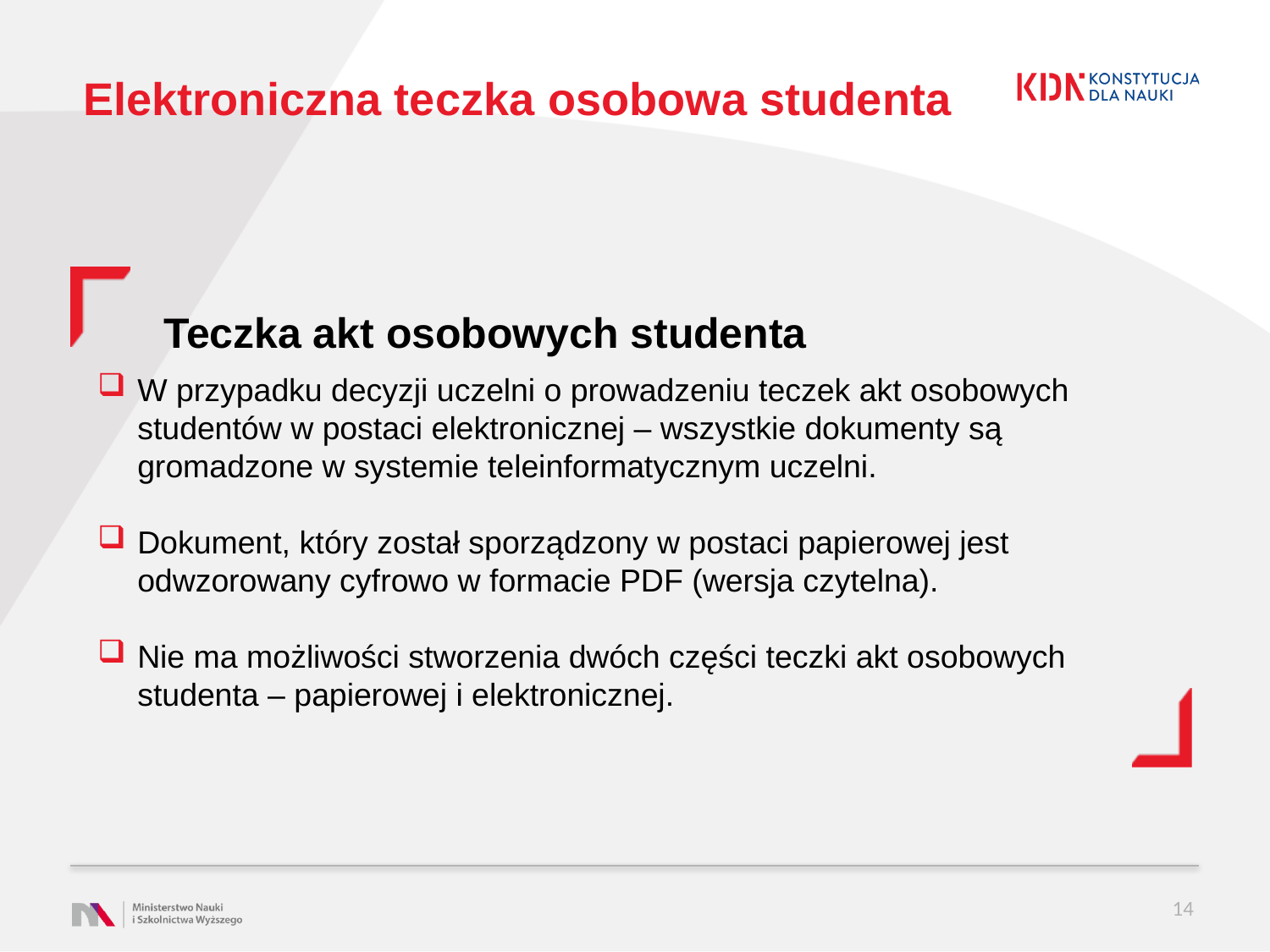

# Elektroniczna teczka osobowa studenta
Teczka akt osobowych studenta
W przypadku decyzji uczelni o prowadzeniu teczek akt osobowych studentów w postaci elektronicznej – wszystkie dokumenty są gromadzone w systemie teleinformatycznym uczelni.

Dokument, który został sporządzony w postaci papierowej jest odwzorowany cyfrowo w formacie PDF (wersja czytelna).

Nie ma możliwości stworzenia dwóch części teczki akt osobowych studenta – papierowej i elektronicznej.

14